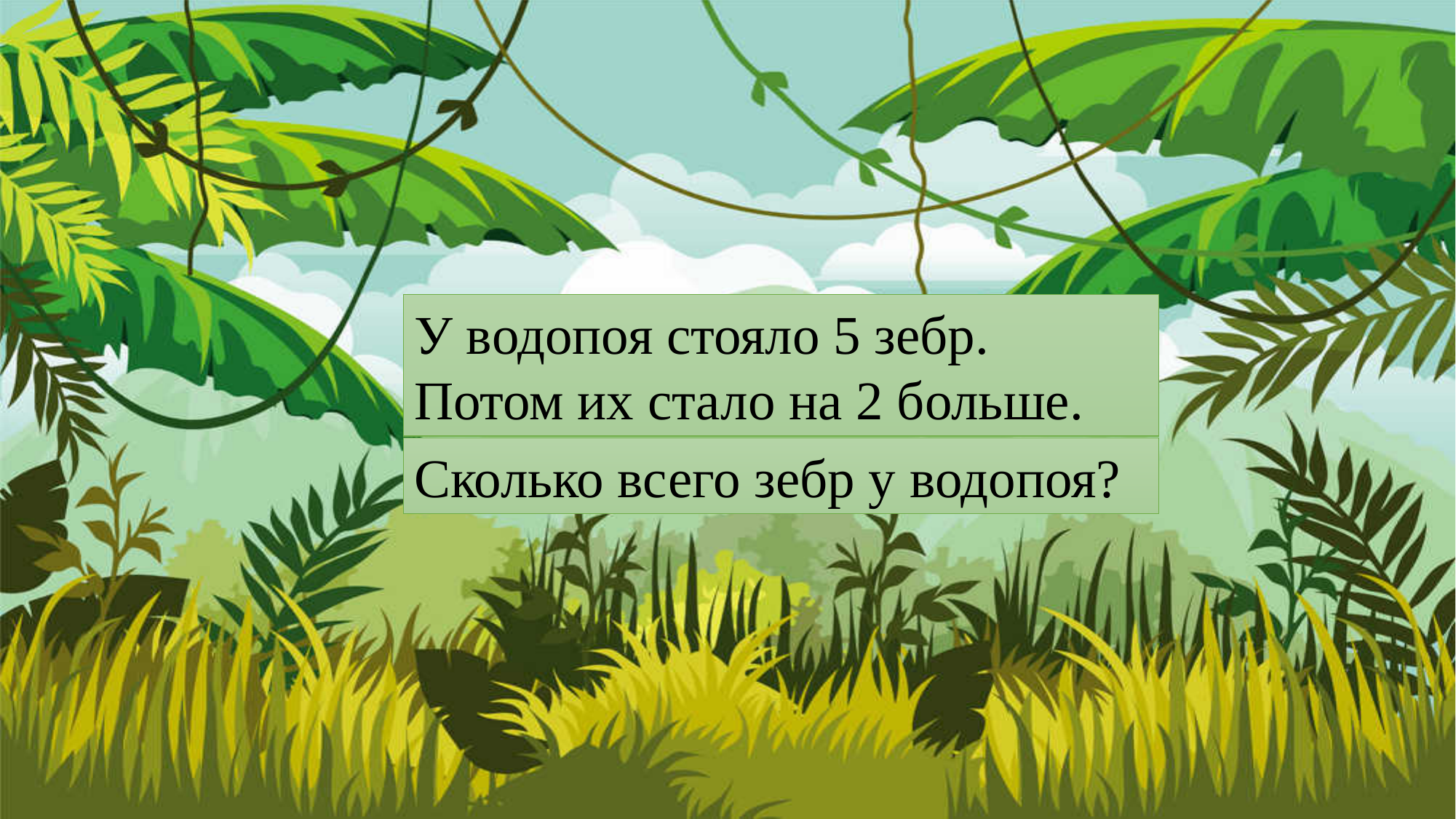

У водопоя стояло 5 зебр. Потом их стало на 2 больше.
Сколько всего зебр у водопоя?